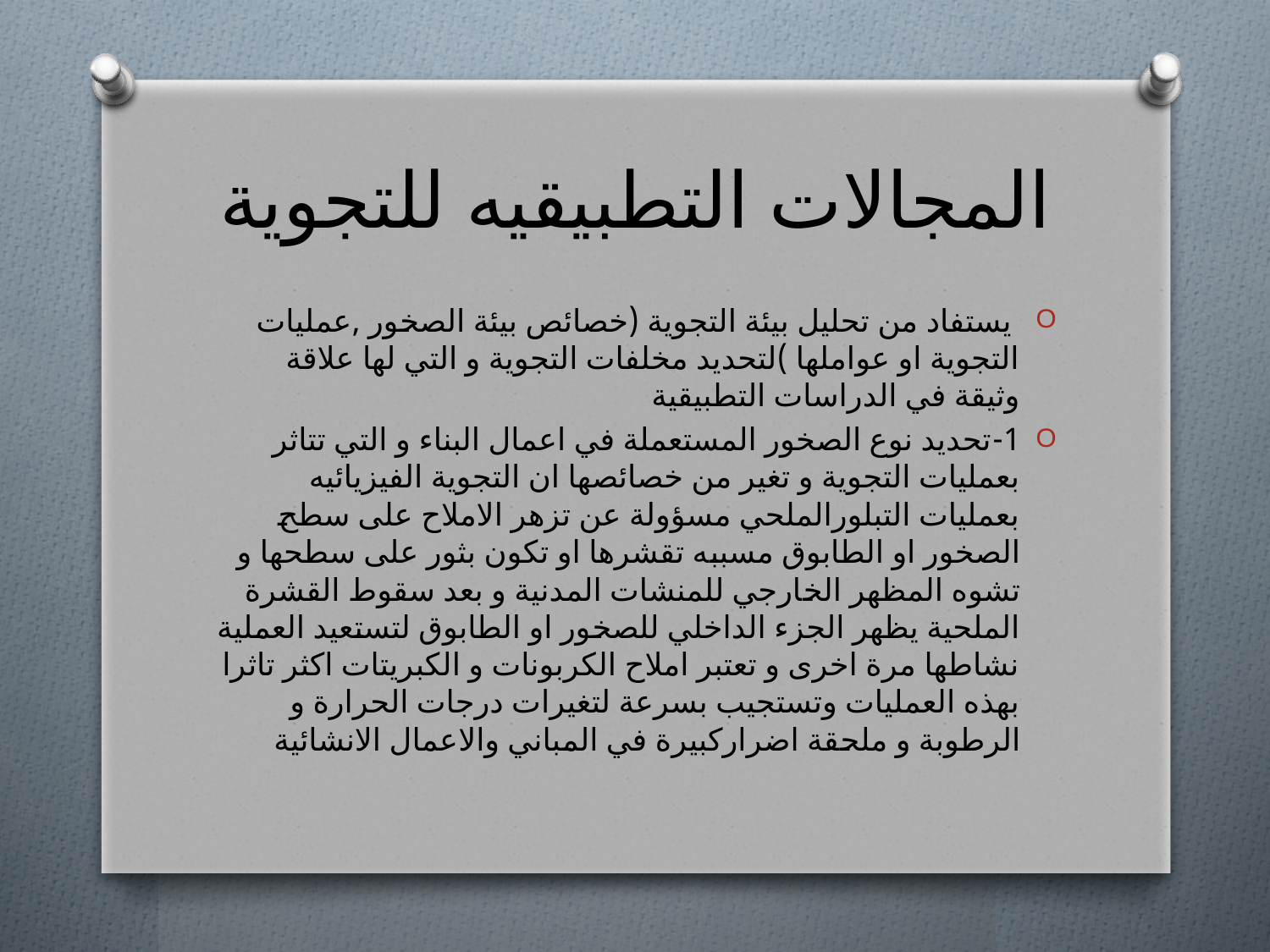

# المجالات التطبيقيه للتجوية
 يستفاد من تحليل بيئة التجوية (خصائص بيئة الصخور ,عمليات التجوية او عواملها )لتحديد مخلفات التجوية و التي لها علاقة وثيقة في الدراسات التطبيقية
1-	تحديد نوع الصخور المستعملة في اعمال البناء و التي تتاثر بعمليات التجوية و تغير من خصائصها ان التجوية الفيزيائيه بعمليات التبلورالملحي مسؤولة عن تزهر الاملاح على سطح الصخور او الطابوق مسببه تقشرها او تكون بثور على سطحها و تشوه المظهر الخارجي للمنشات المدنية و بعد سقوط القشرة الملحية يظهر الجزء الداخلي للصخور او الطابوق لتستعيد العملية نشاطها مرة اخرى و تعتبر املاح الكربونات و الكبريتات اكثر تاثرا بهذه العمليات وتستجيب بسرعة لتغيرات درجات الحرارة و الرطوبة و ملحقة اضراركبيرة في المباني والاعمال الانشائية